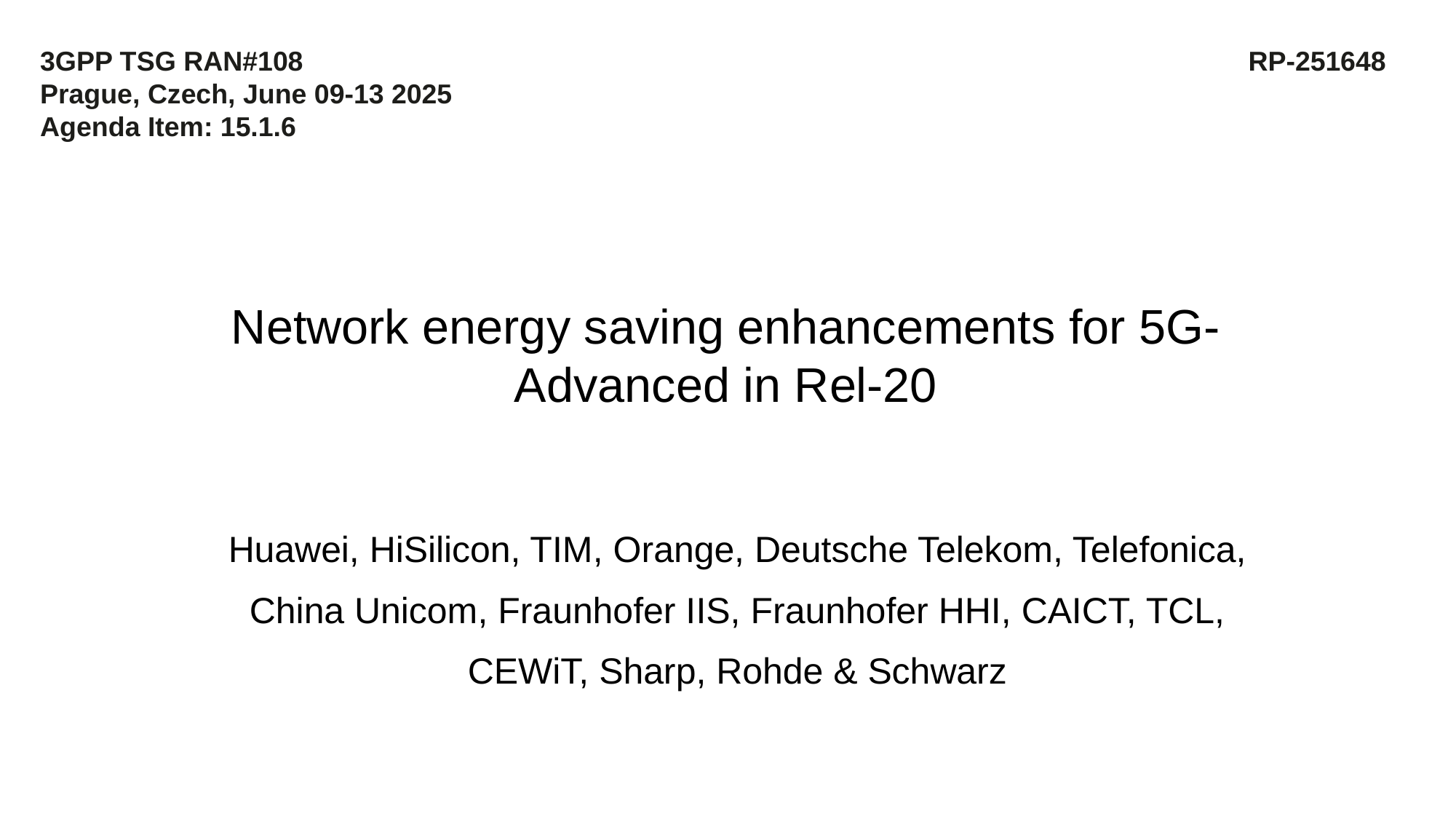

3GPP TSG RAN#108									 RP-251648
Prague, Czech, June 09-13 2025
Agenda Item: 15.1.6
# Network energy saving enhancements for 5G-Advanced in Rel-20
Huawei, HiSilicon, TIM, Orange, Deutsche Telekom, Telefonica, China Unicom, Fraunhofer IIS, Fraunhofer HHI, CAICT, TCL, CEWiT, Sharp, Rohde & Schwarz